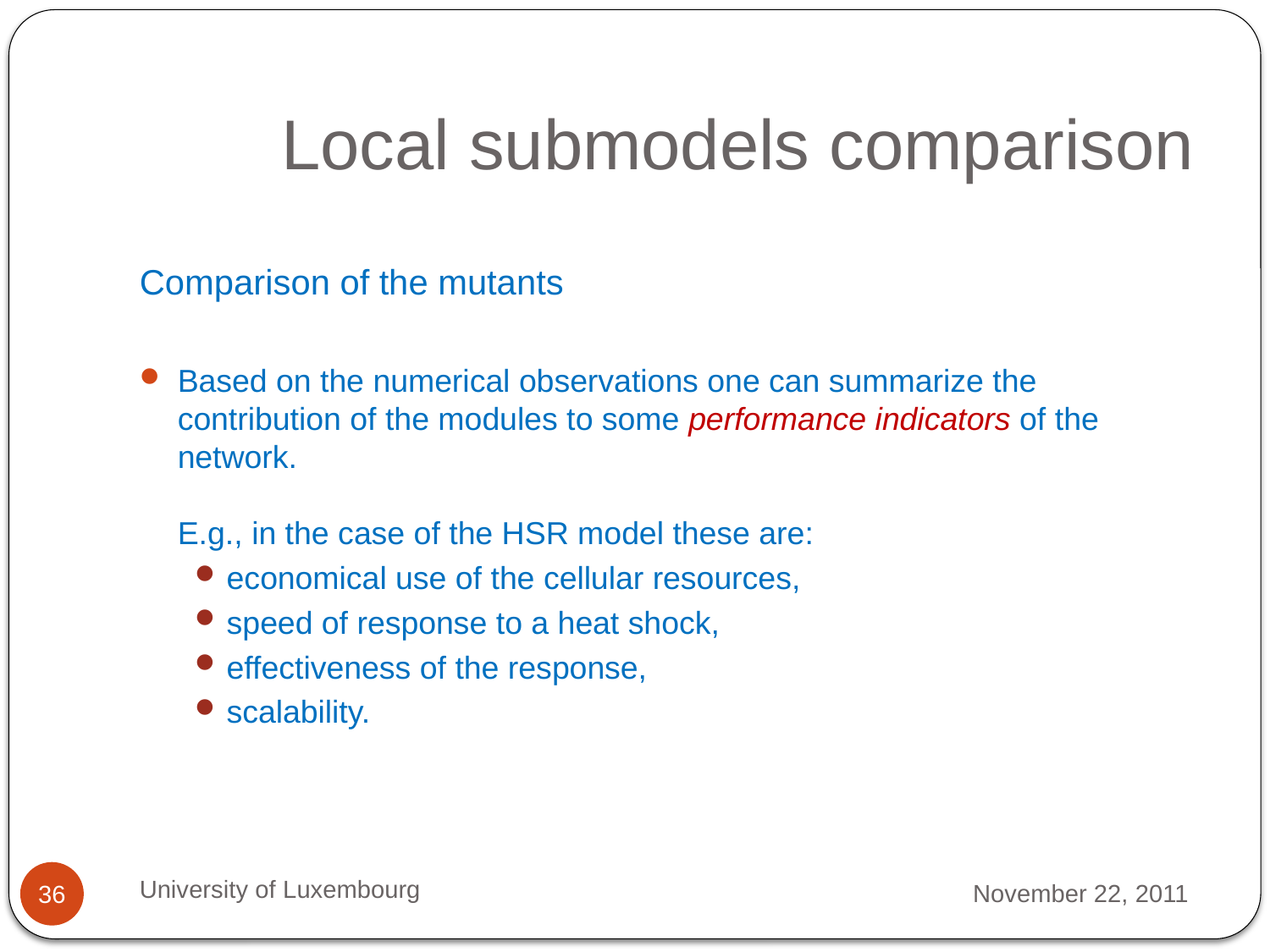

# Local submodels comparison

Comparison of the mutants

Based on the numerical observations one can summarize the contribution of the modules to some performance indicators of the network.
E.g., in the case of the HSR model these are:
economical use of the cellular resources,
speed of response to a heat shock,
effectiveness of the response,
scalability.
University of Luxembourg
November 22, 2011
36